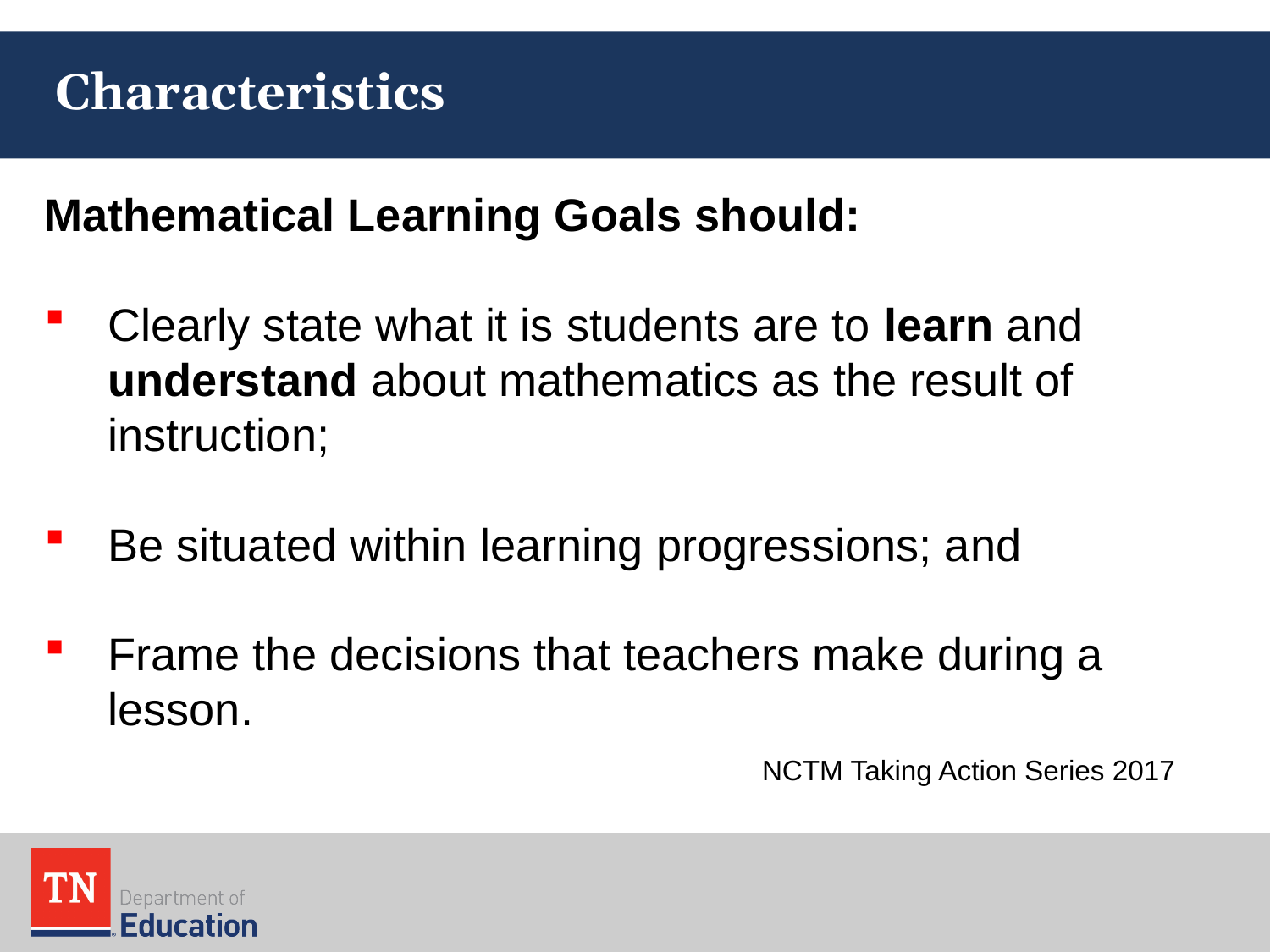

# Characteristics
Mathematical Learning Goals should:

Clearly state what it is students are to learn and understand about mathematics as the result of instruction;

Be situated within learning progressions; and

Frame the decisions that teachers make during a lesson.
			    NCTM Taking Action Series 2017